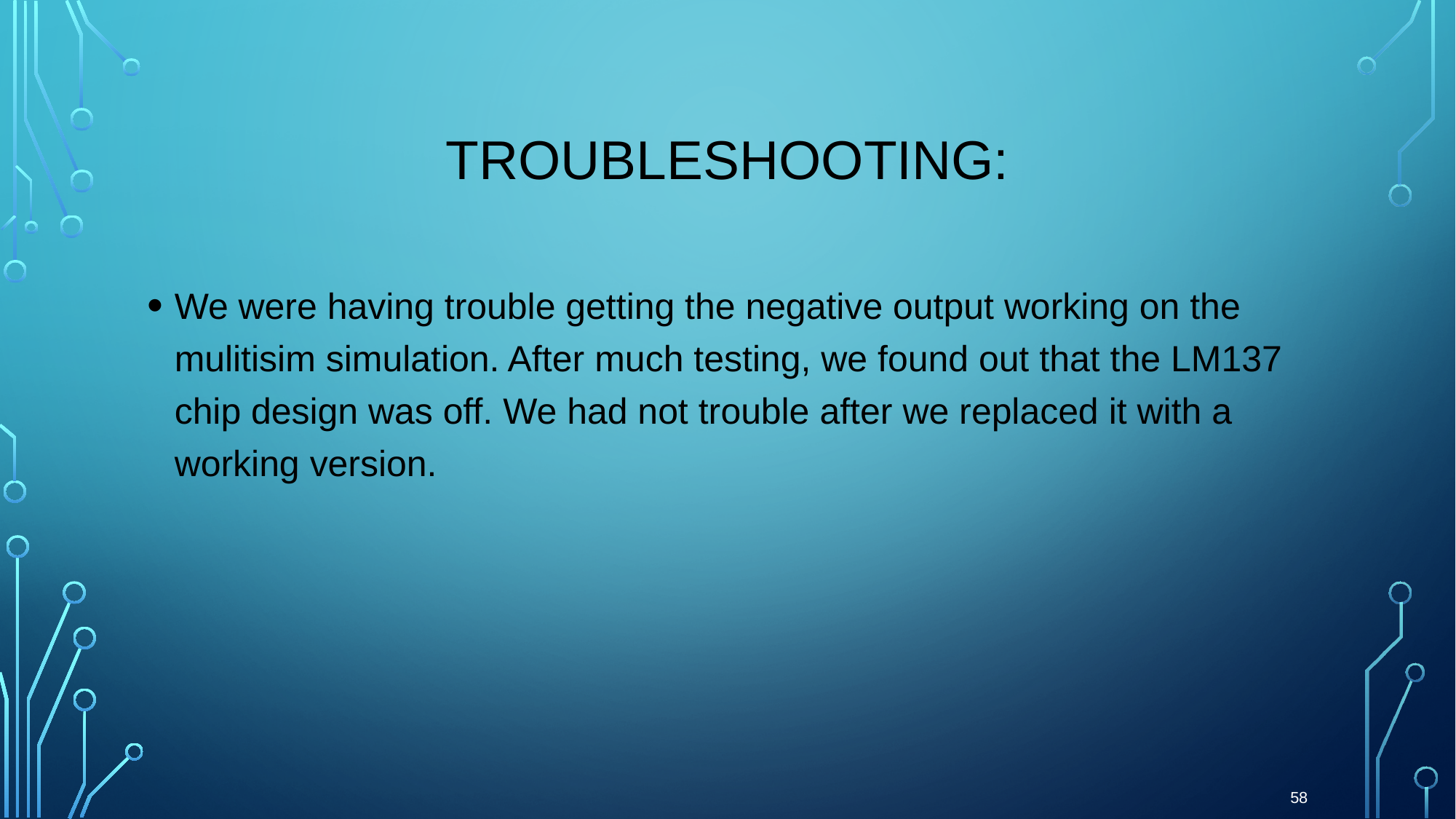

# Troubleshooting:
We were having trouble getting the negative output working on the mulitisim simulation. After much testing, we found out that the LM137 chip design was off. We had not trouble after we replaced it with a working version.
58